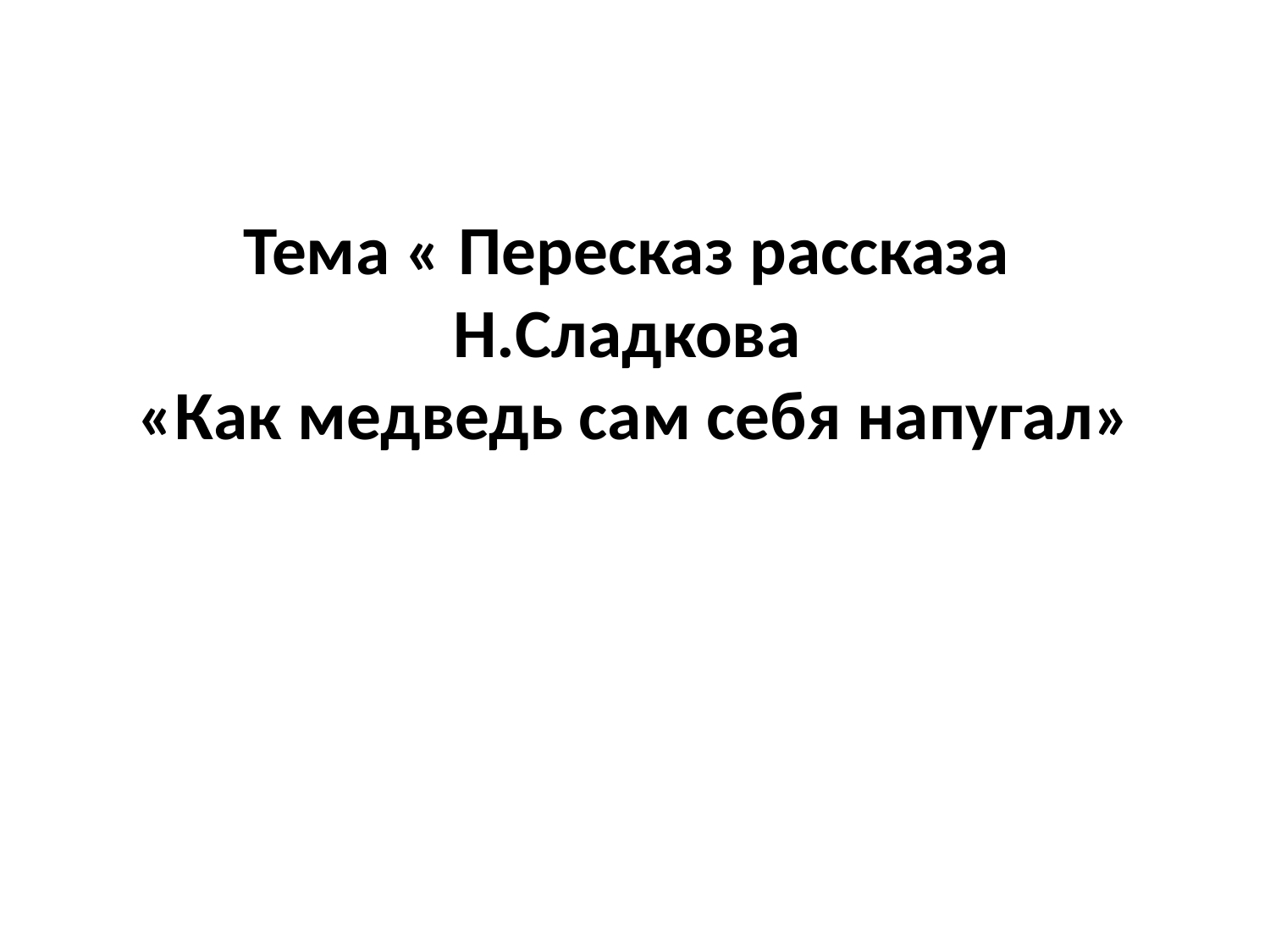

# Тема « Пересказ рассказа  Н.Сладкова «Как медведь сам себя напугал»